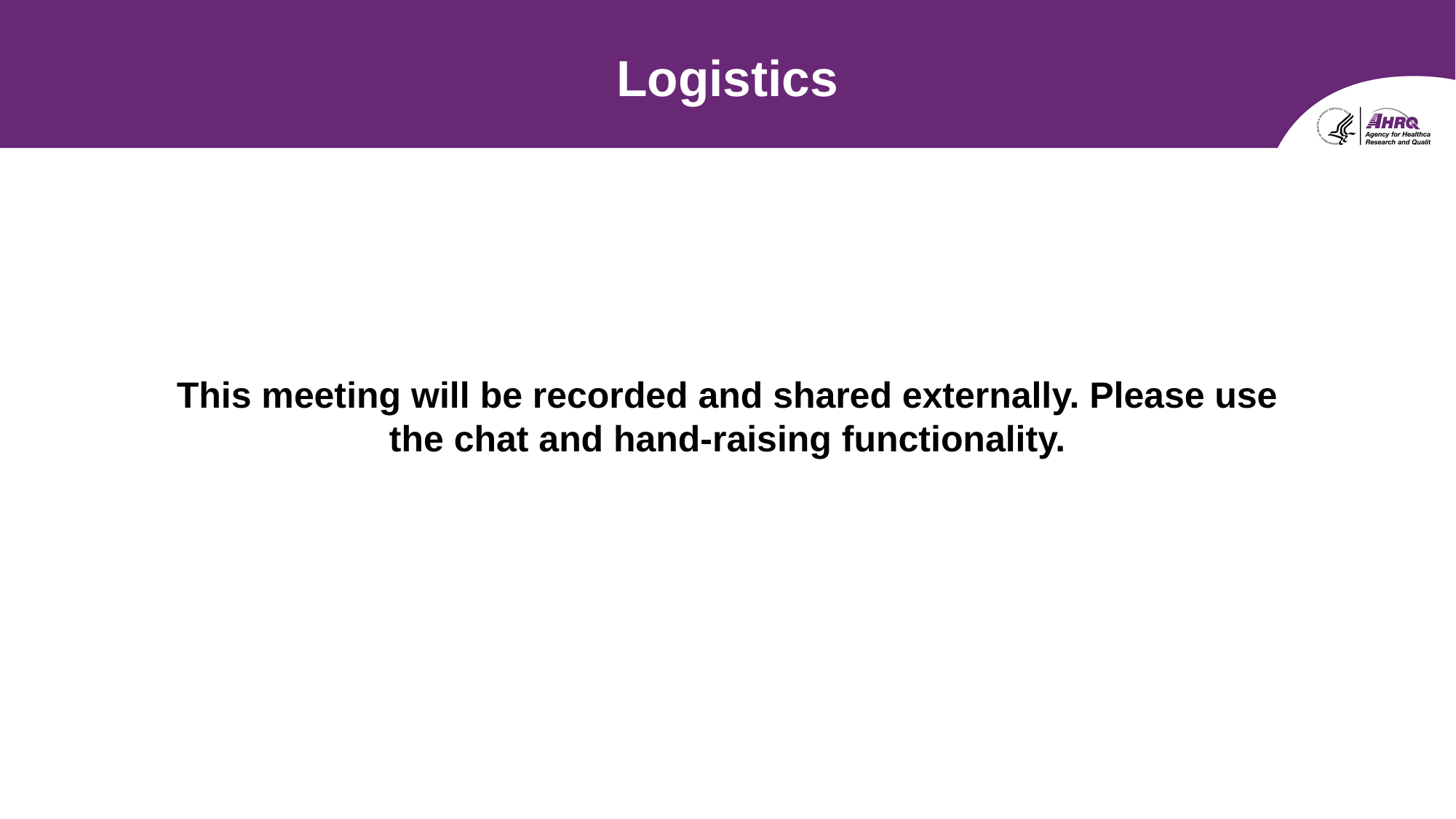

Logistics
This meeting will be recorded and shared externally. Please use the chat and hand-raising functionality.